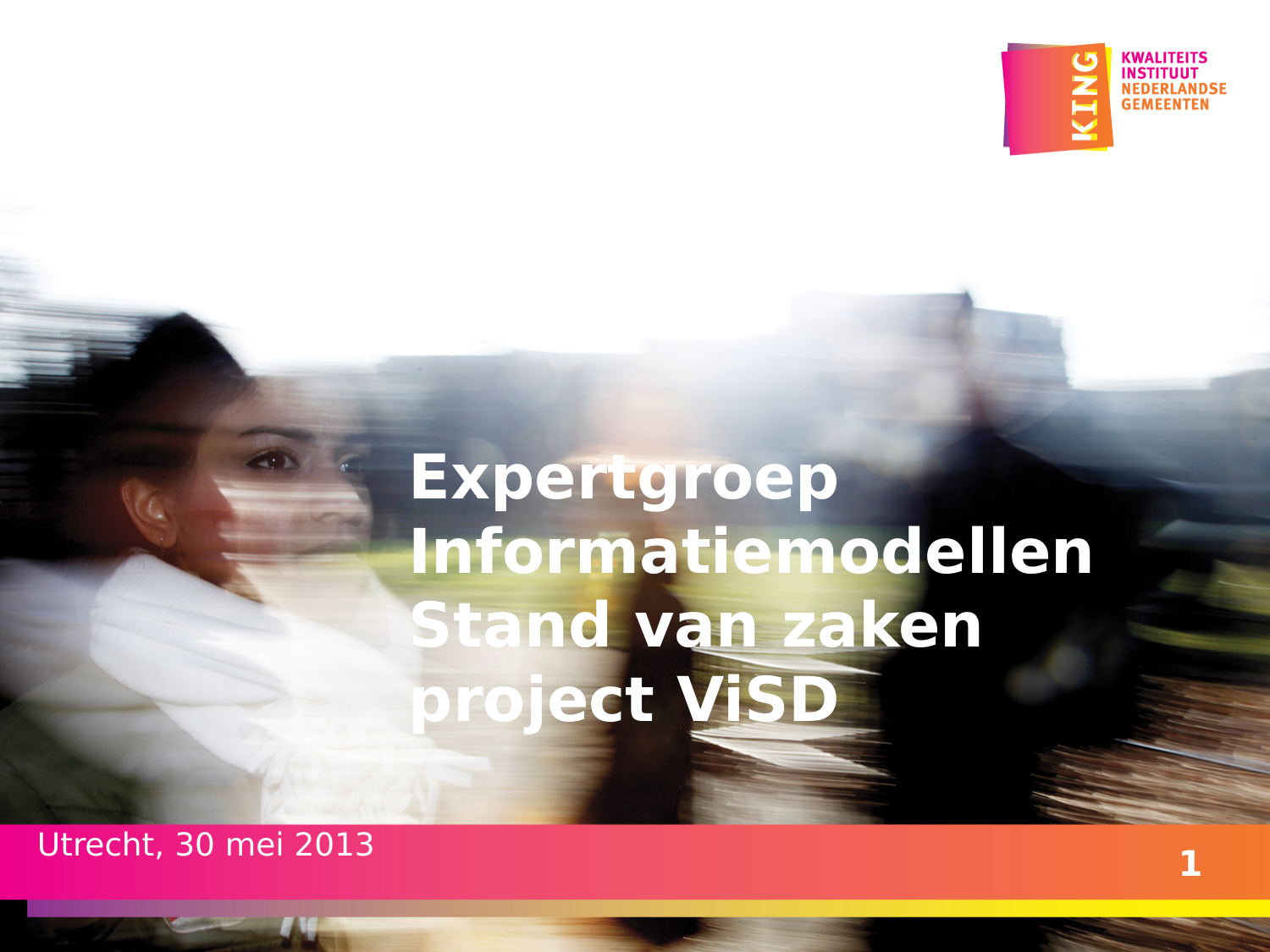

# Expertgroep Informatiemodellen Stand van zaken project ViSD
Utrecht, 30 mei 2013

1